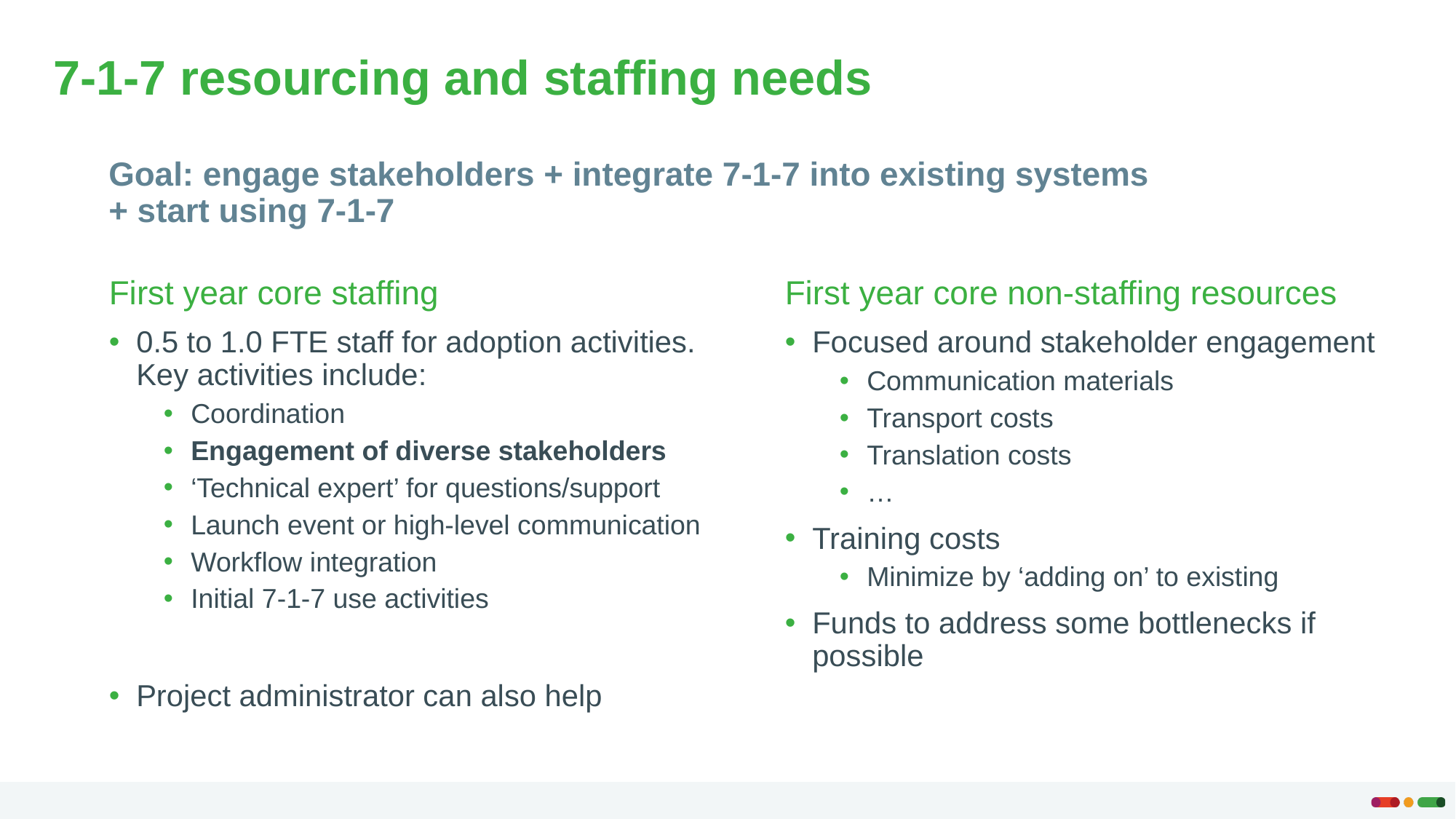

# 7-1-7 resourcing and staffing needs
Goal: engage stakeholders + integrate 7-1-7 into existing systems + start using 7-1-7
First year core staffing
0.5 to 1.0 FTE staff for adoption activities.  Key activities include:
Coordination
Engagement of diverse stakeholders
‘Technical expert’ for questions/support
Launch event or high-level communication
Workflow integration
Initial 7-1-7 use activities

Project administrator can also help

First year core non-staffing resources
Focused around stakeholder engagement
Communication materials
Transport costs
Translation costs
…
Training costs
Minimize by ‘adding on’ to existing
Funds to address some bottlenecks if possible